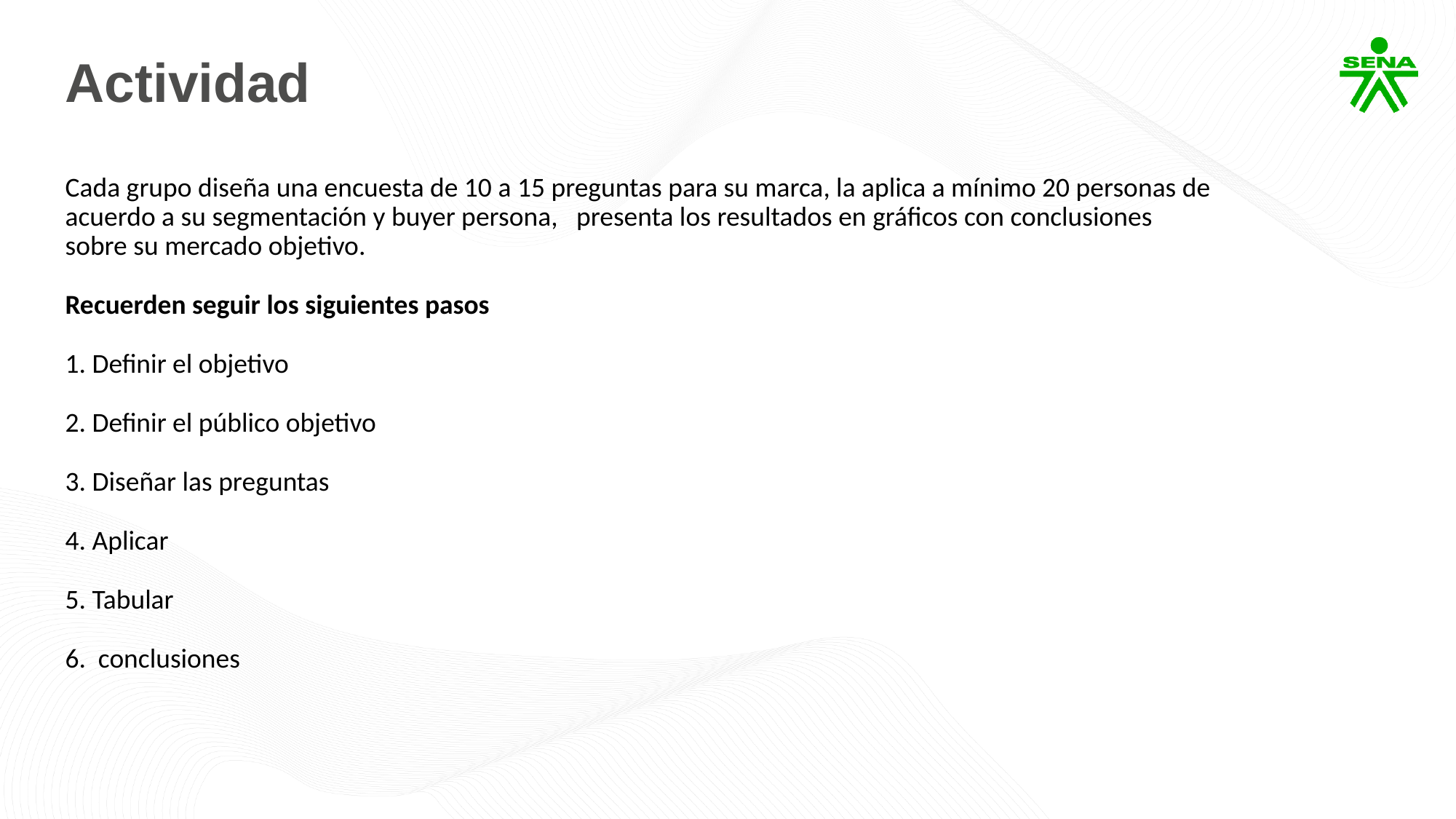

Actividad

Cada grupo diseña una encuesta de 10 a 15 preguntas para su marca, la aplica a mínimo 20 personas de acuerdo a su segmentación y buyer persona,   presenta los resultados en gráficos con conclusiones sobre su mercado objetivo.

Recuerden seguir los siguientes pasos

1. Definir el objetivo

2. Definir el público objetivo

3. Diseñar las preguntas

4. Aplicar

5. Tabular

6.  conclusiones